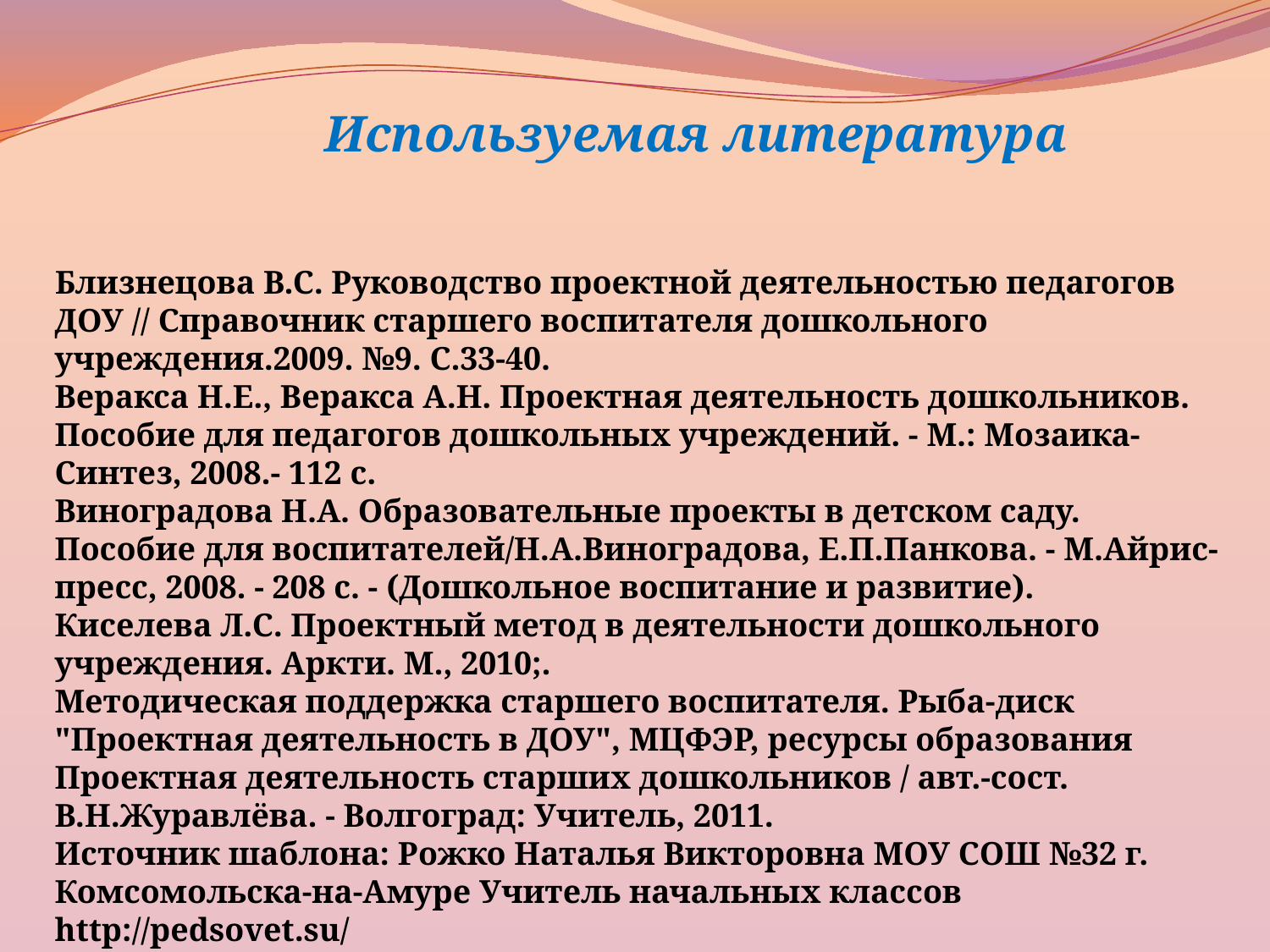

Используемая литература
Близнецова В.С. Руководство проектной деятельностью педагогов ДОУ // Справочник старшего воспитателя дошкольного учреждения.2009. №9. С.33-40.
Веракса Н.Е., Веракса А.Н. Проектная деятельность дошкольников. Пособие для педагогов дошкольных учреждений. - М.: Мозаика-Синтез, 2008.- 112 с.
Виноградова Н.А. Образовательные проекты в детском саду. Пособие для воспитателей/Н.А.Виноградова, Е.П.Панкова. - М.Айрис-пресс, 2008. - 208 с. - (Дошкольное воспитание и развитие).
Киселева Л.С. Проектный метод в деятельности дошкольного учреждения. Аркти. М., 2010;.
Методическая поддержка старшего воспитателя. Рыба-диск "Проектная деятельность в ДОУ", МЦФЭР, ресурсы образования
Проектная деятельность старших дошкольников / авт.-сост. В.Н.Журавлёва. - Волгоград: Учитель, 2011.
Источник шаблона: Рожко Наталья Викторовна МОУ СОШ №32 г. Комсомольска-на-Амуре Учитель начальных классов http://pedsovet.su/